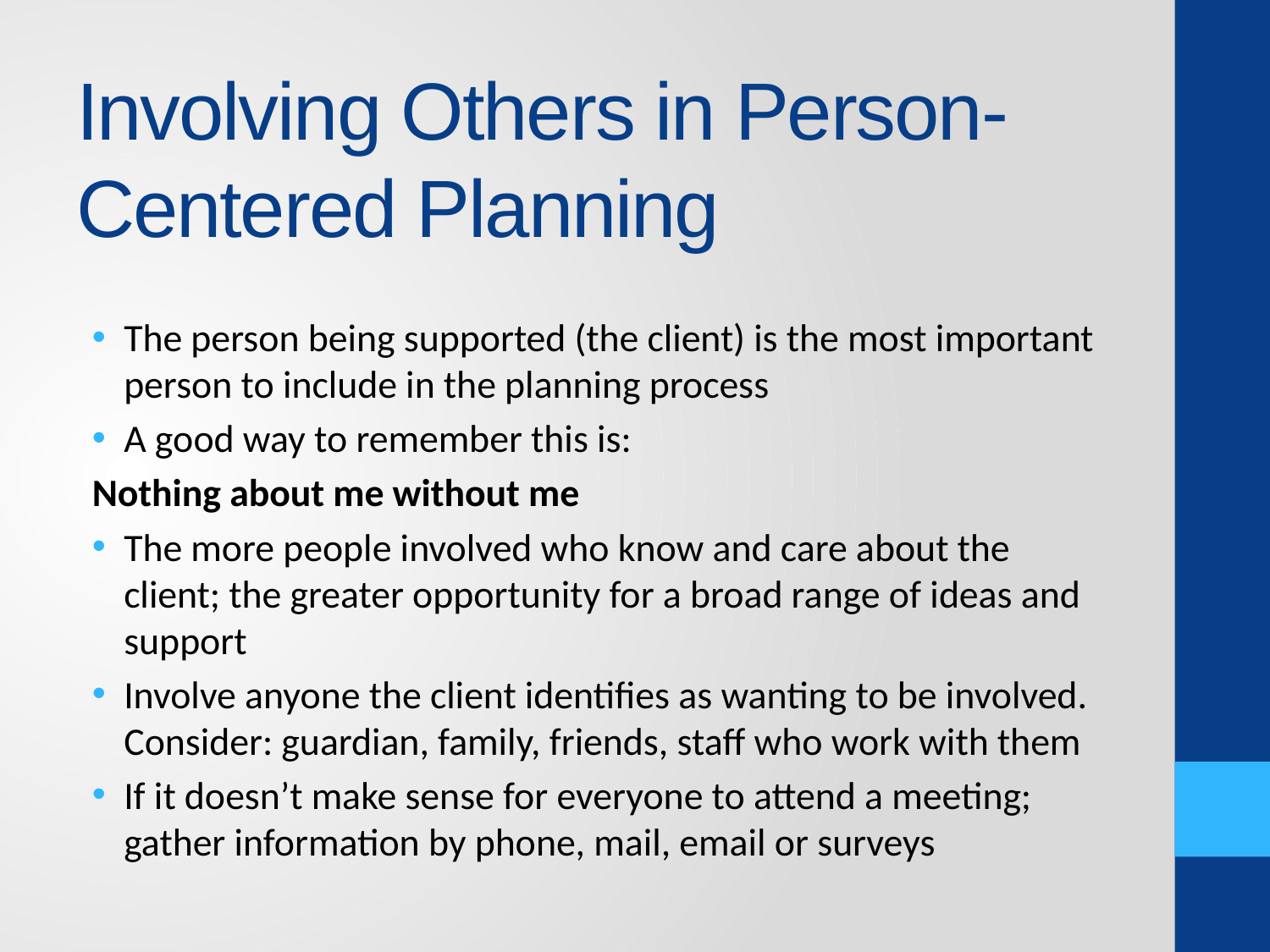

# Involving Others in Person-Centered Planning
The person being supported (the client) is the most important person to include in the planning process
A good way to remember this is:
Nothing about me without me
The more people involved who know and care about the client; the greater opportunity for a broad range of ideas and support
Involve anyone the client identifies as wanting to be involved. Consider: guardian, family, friends, staff who work with them
If it doesn’t make sense for everyone to attend a meeting; gather information by phone, mail, email or surveys